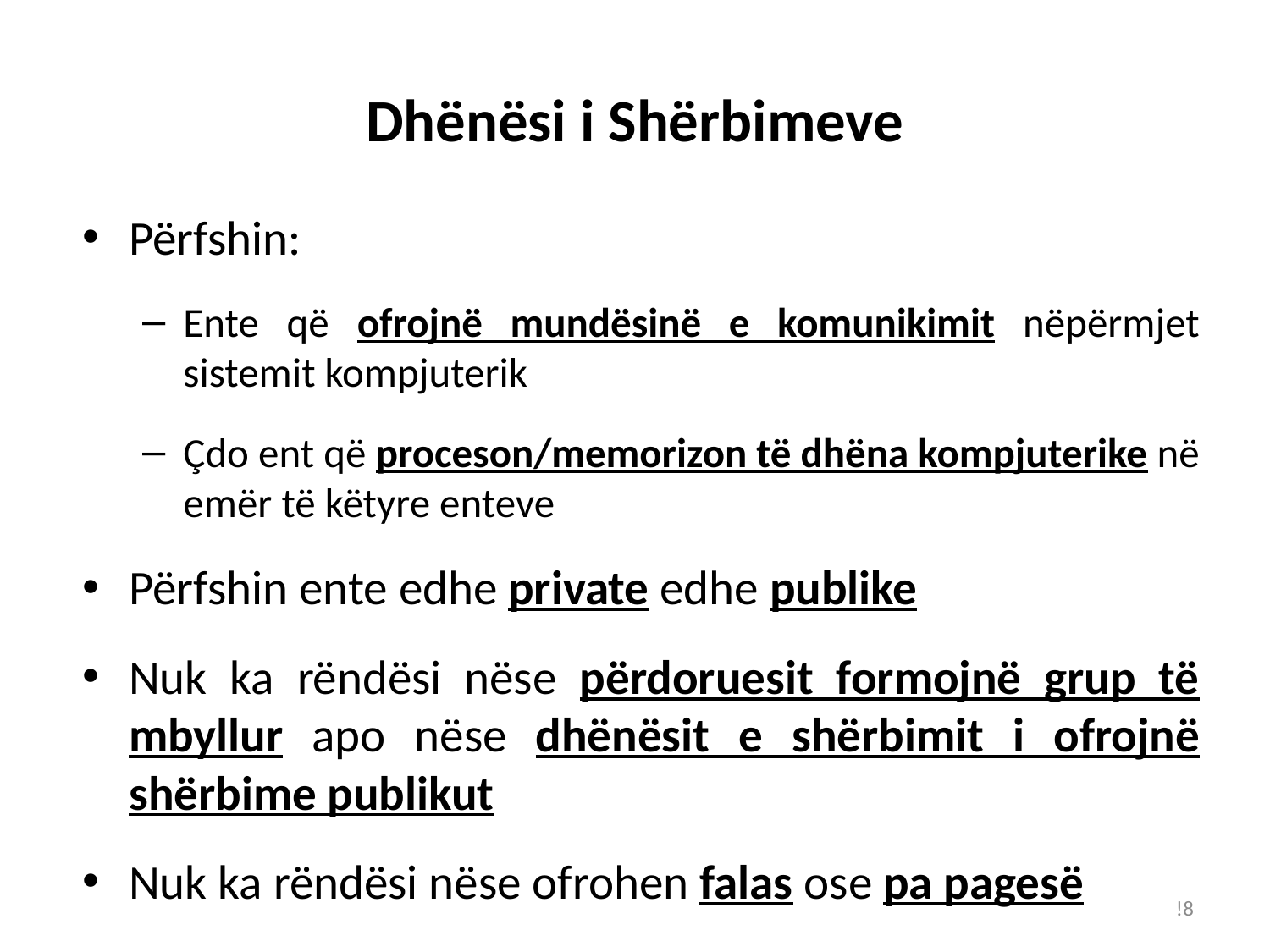

# Dhënësi i Shërbimeve
Përfshin:
Ente që ofrojnë mundësinë e komunikimit nëpërmjet sistemit kompjuterik
Çdo ent që proceson/memorizon të dhëna kompjuterike në emër të këtyre enteve
Përfshin ente edhe private edhe publike
Nuk ka rëndësi nëse përdoruesit formojnë grup të mbyllur apo nëse dhënësit e shërbimit i ofrojnë shërbime publikut
Nuk ka rëndësi nëse ofrohen falas ose pa pagesë
!8